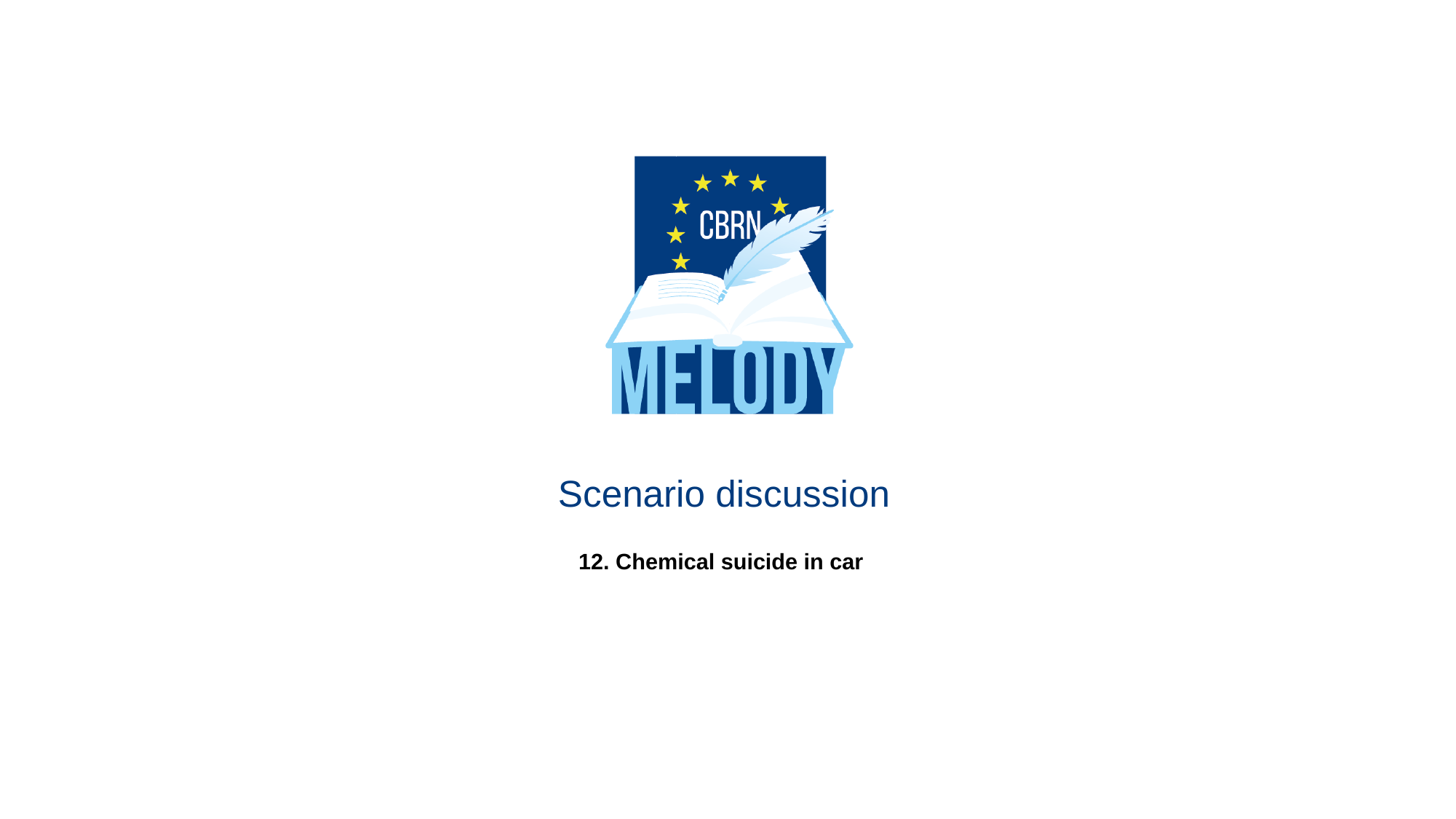

# Scenario discussion 12. Chemical suicide in car